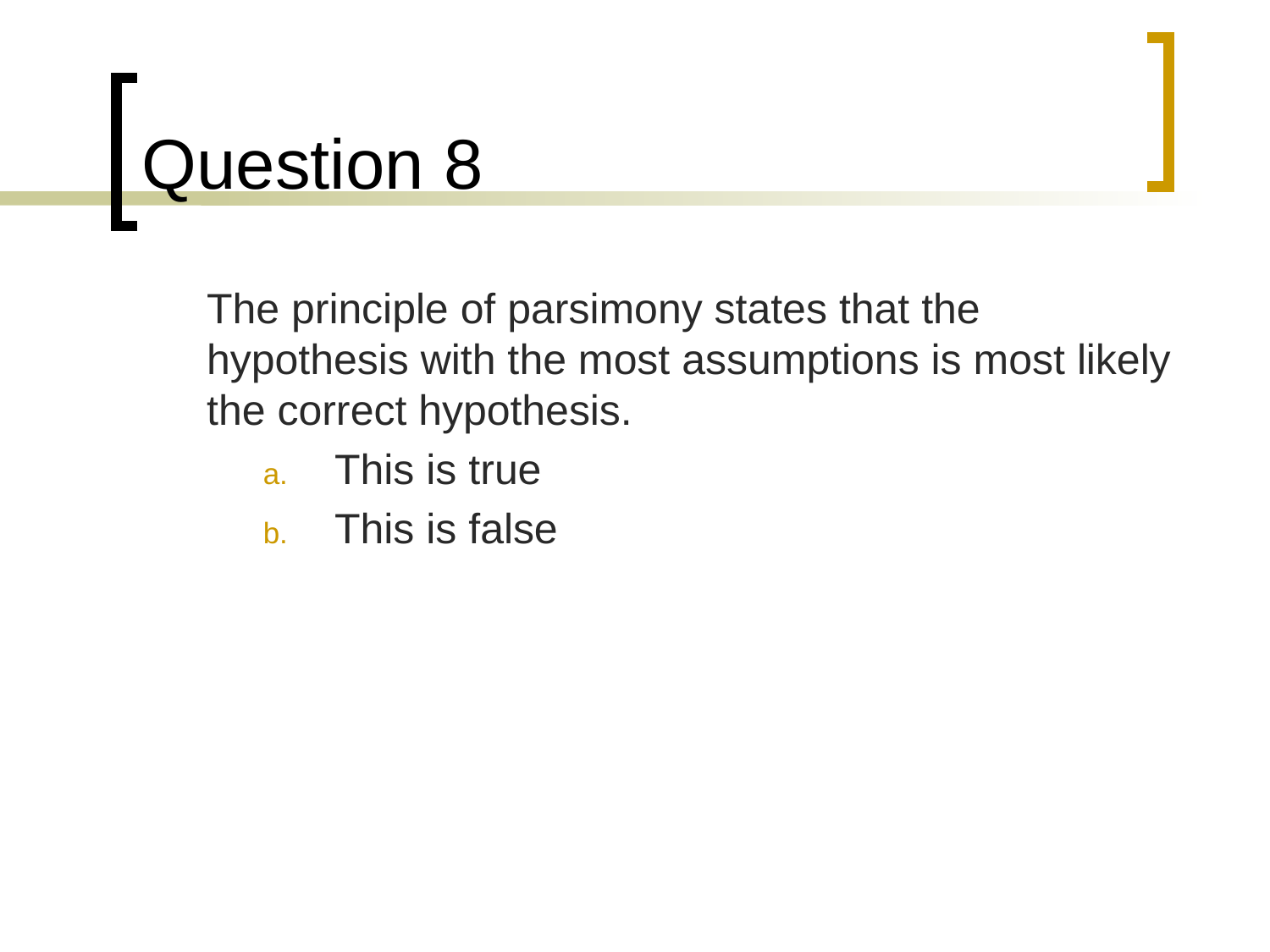

# Question 8
	The principle of parsimony states that the hypothesis with the most assumptions is most likely the correct hypothesis.
This is true
This is false